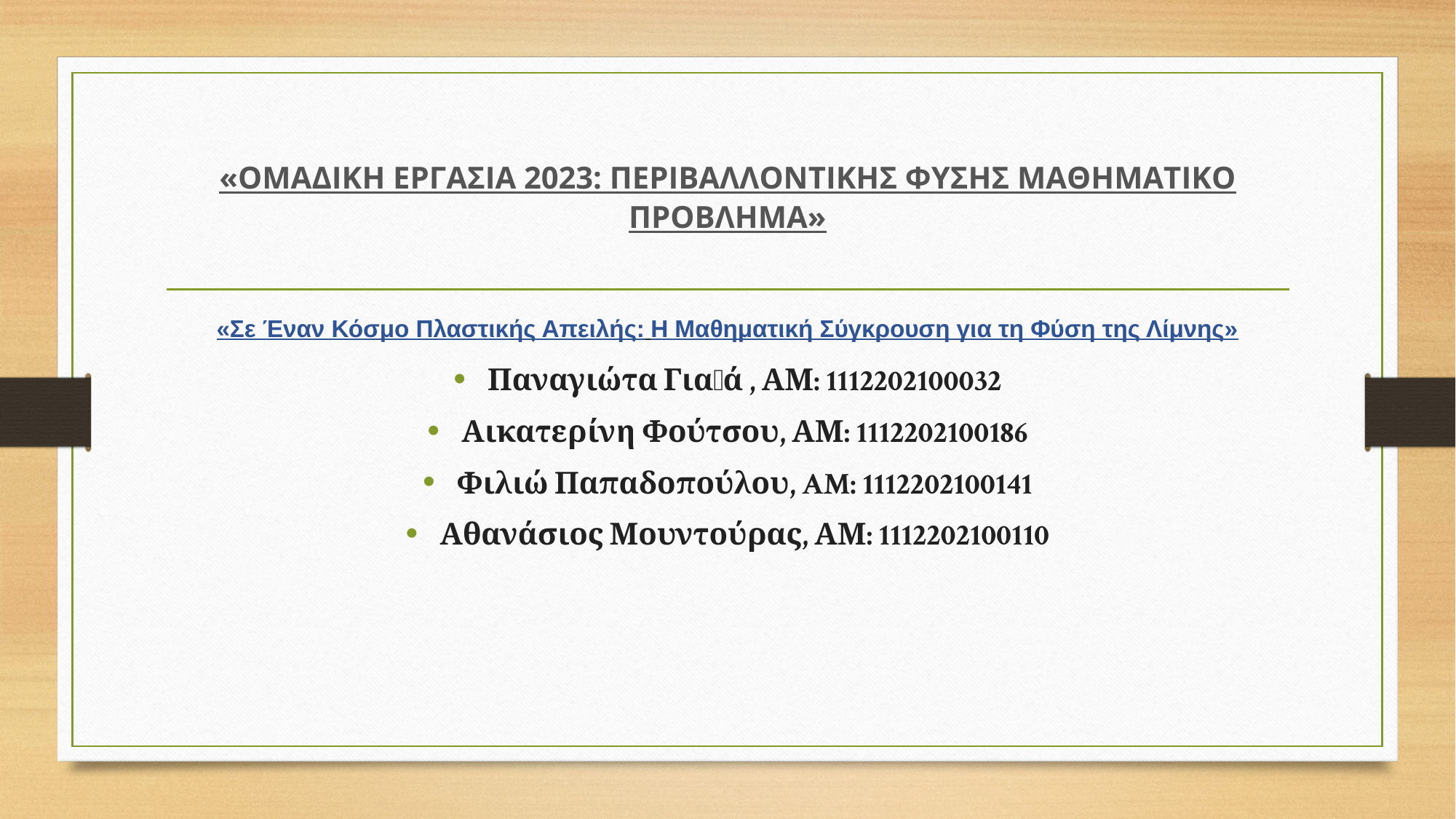

# «ΟΜΑΔΙΚΗ ΕΡΓΑΣΙΑ 2023: ΠΕΡΙΒΑΛΛΟΝΤΙΚΗΣ ΦΥΣΗΣ ΜΑΘΗΜΑΤΙΚΟ ΠΡΟΒΛΗΜΑ»
«Σε Έναν Κόσμο Πλαστικής Απειλής: Η Μαθηματική Σύγκρουση για τη Φύση της Λίμνης»
Παναγιώτα Γιαμά , ΑΜ: 1112202100032
Αικατερίνη Φούτσου, ΑΜ: 1112202100186
Φιλιώ Παπαδοπούλου, AM: 1112202100141
Αθανάσιος Μουντούρας, ΑΜ: 1112202100110